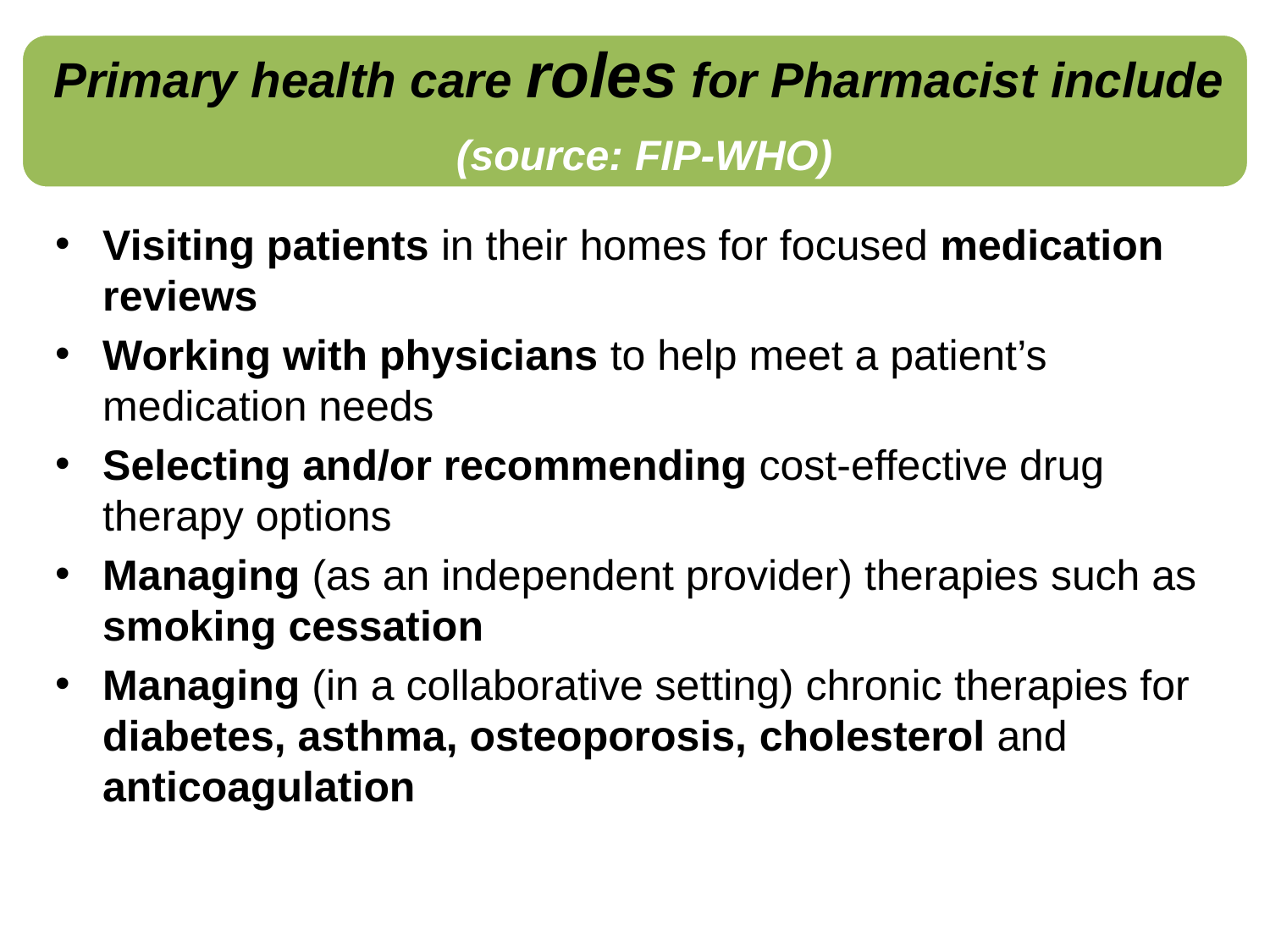

Primary health care roles for Pharmacist include
 (source: FIP-WHO)
Visiting patients in their homes for focused medication reviews
Working with physicians to help meet a patient’s medication needs
Selecting and/or recommending cost-effective drug therapy options
Managing (as an independent provider) therapies such as smoking cessation
Managing (in a collaborative setting) chronic therapies for diabetes, asthma, osteoporosis, cholesterol and anticoagulation